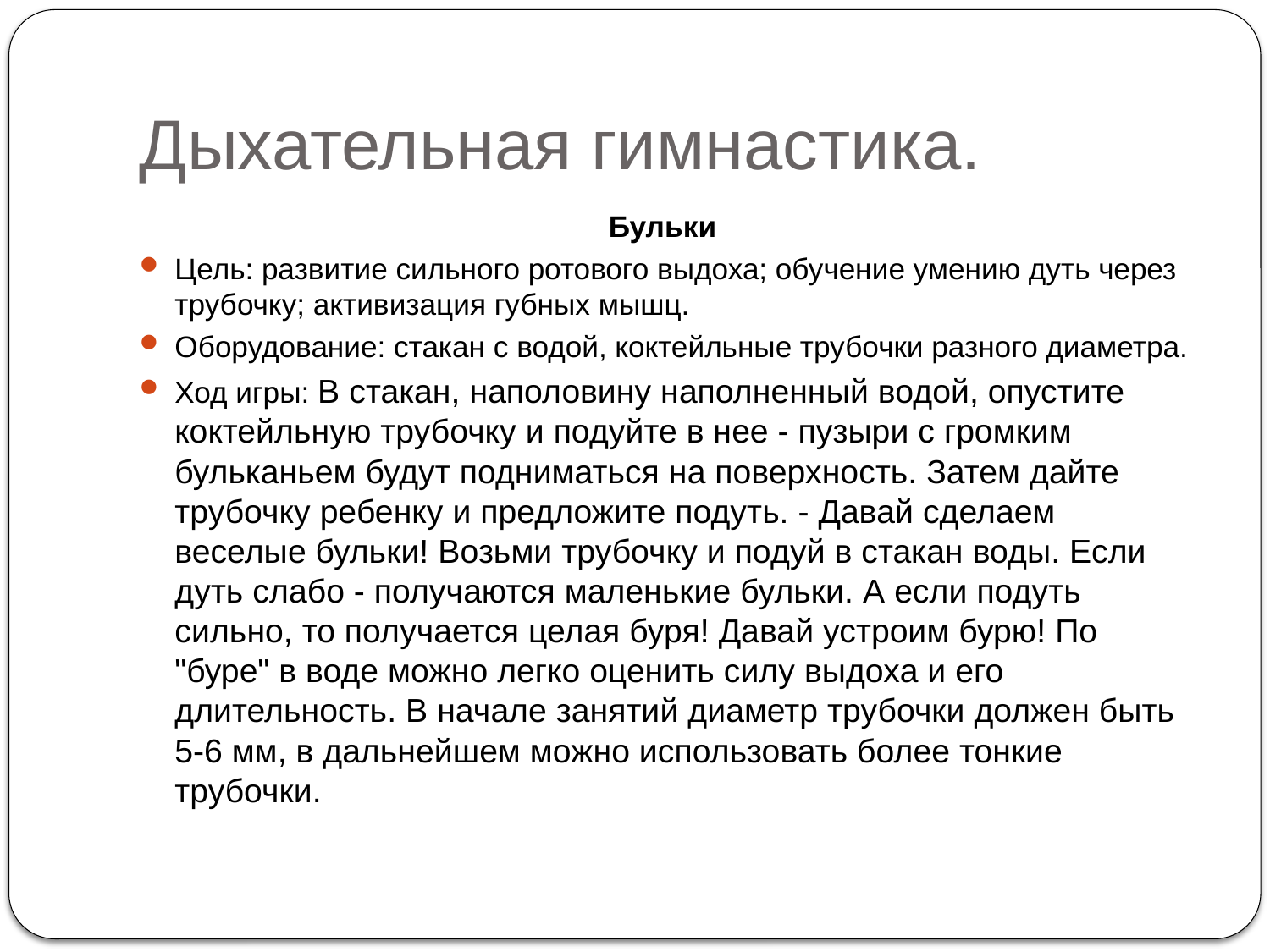

# Дыхательная гимнастика.
Бульки
Цель: развитие сильного ротового выдоха; обучение умению дуть через трубочку; активизация губных мышц.
Оборудование: стакан с водой, коктейльные трубочки разного диаметра.
Ход игры: В стакан, наполовину наполненный водой, опустите коктейльную трубочку и подуйте в нее - пузыри с громким бульканьем будут подниматься на поверхность. Затем дайте трубочку ребенку и предложите подуть. - Давай сделаем веселые бульки! Возьми трубочку и подуй в стакан воды. Если дуть слабо - получаются маленькие бульки. А если подуть сильно, то получается целая буря! Давай устроим бурю! По "буре" в воде можно легко оценить силу выдоха и его длительность. В начале занятий диаметр трубочки должен быть 5-6 мм, в дальнейшем можно использовать более тонкие трубочки.